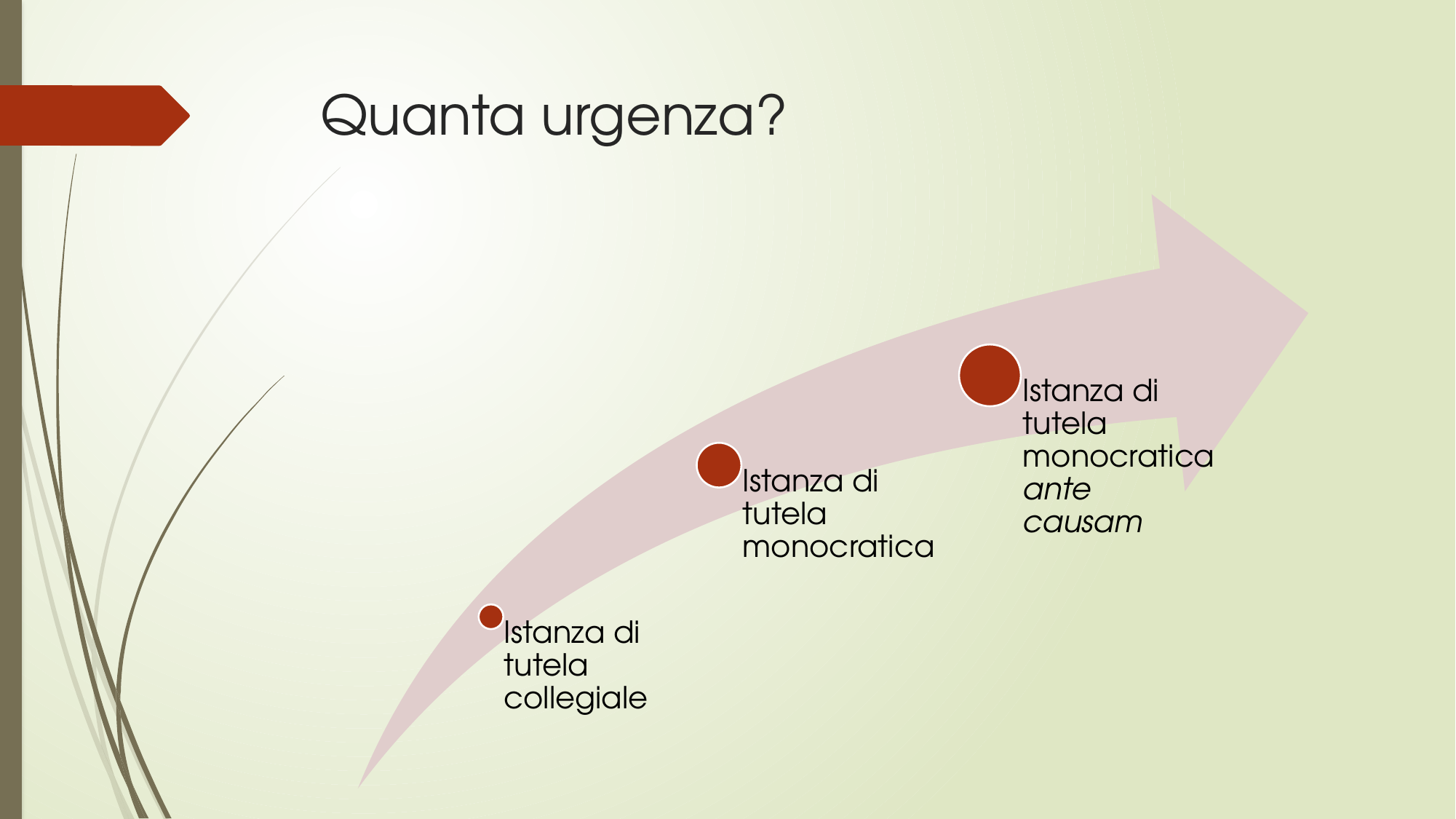

# Quanta urgenza?
Istanza di tutela collegiale
Istanza di tutela monocratica
Istanza di tutela monocratica ante causam